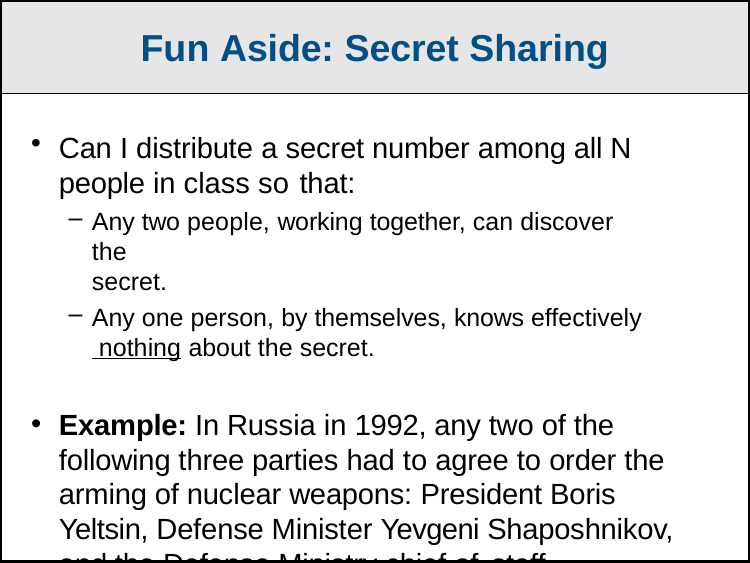

Fun Aside: Secret Sharing
Can I distribute a secret number among all N  people in class so that:
Any two people, working together, can discover the
secret.
Any one person, by themselves, knows effectively  nothing about the secret.

Example: In Russia in 1992, any two of the  following three parties had to agree to order the  arming of nuclear weapons: President Boris  Yeltsin, Defense Minister Yevgeni Shaposhnikov,  and the Defense Ministry chief of staff.